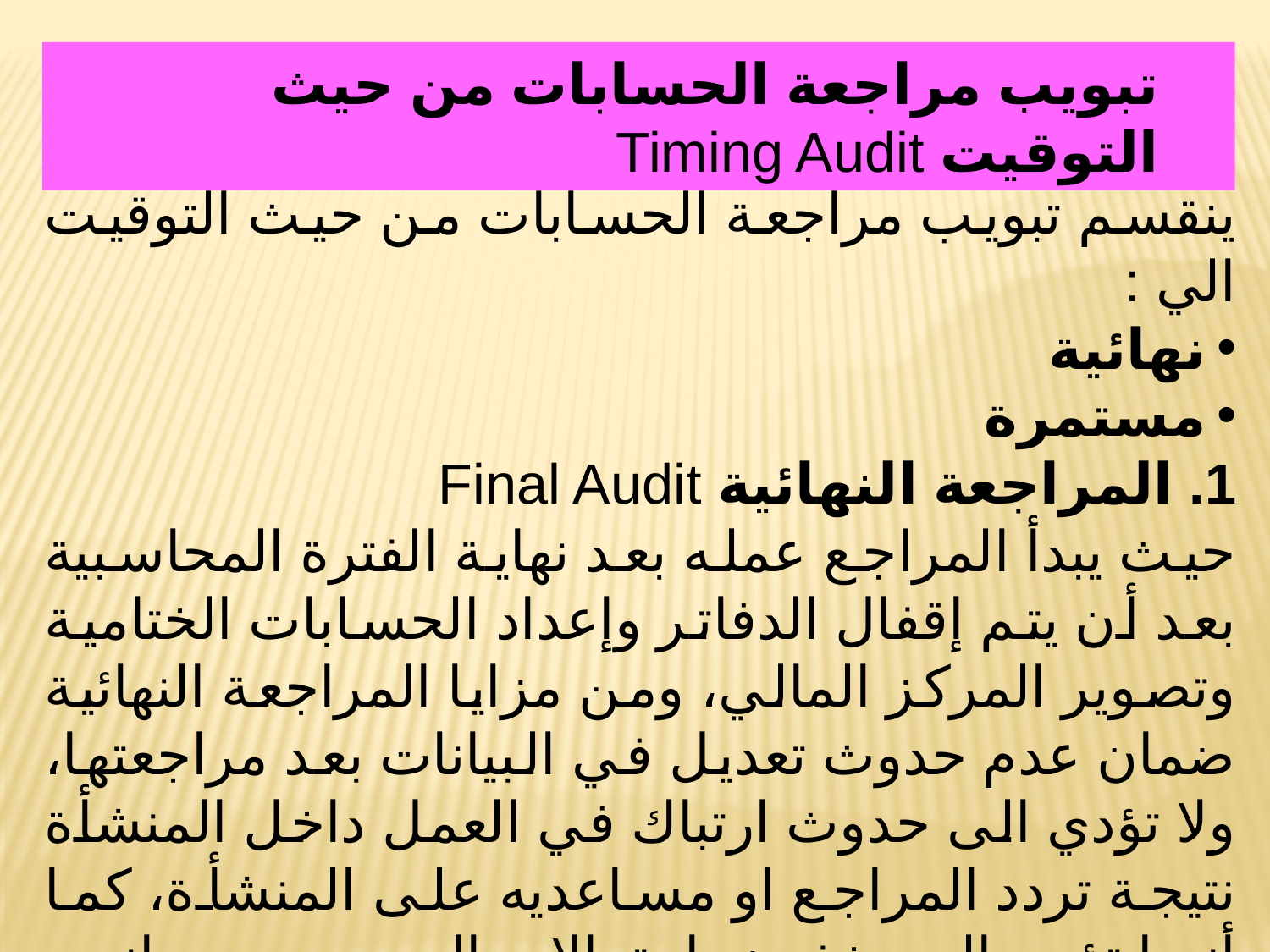

تبويب مراجعة الحسابات من حيث التوقيت Timing Audit
ينقسم تبويب مراجعة الحسابات من حيث التوقيت الي :
نهائية
مستمرة
1. المراجعة النهائية Final Audit
حيث يبدأ المراجع عمله بعد نهاية الفترة المحاسبية بعد أن يتم إقفال الدفاتر وإعداد الحسابات الختامية وتصوير المركز المالي، ومن مزايا المراجعة النهائية ضمان عدم حدوث تعديل في البيانات بعد مراجعتها، ولا تؤدي الى حدوث ارتباك في العمل داخل المنشأة نتيجة تردد المراجع او مساعديه على المنشأة، كما أنها تؤدى الى خفض إحتمالات السهو من جانب القائمين بعملية المراجعة.